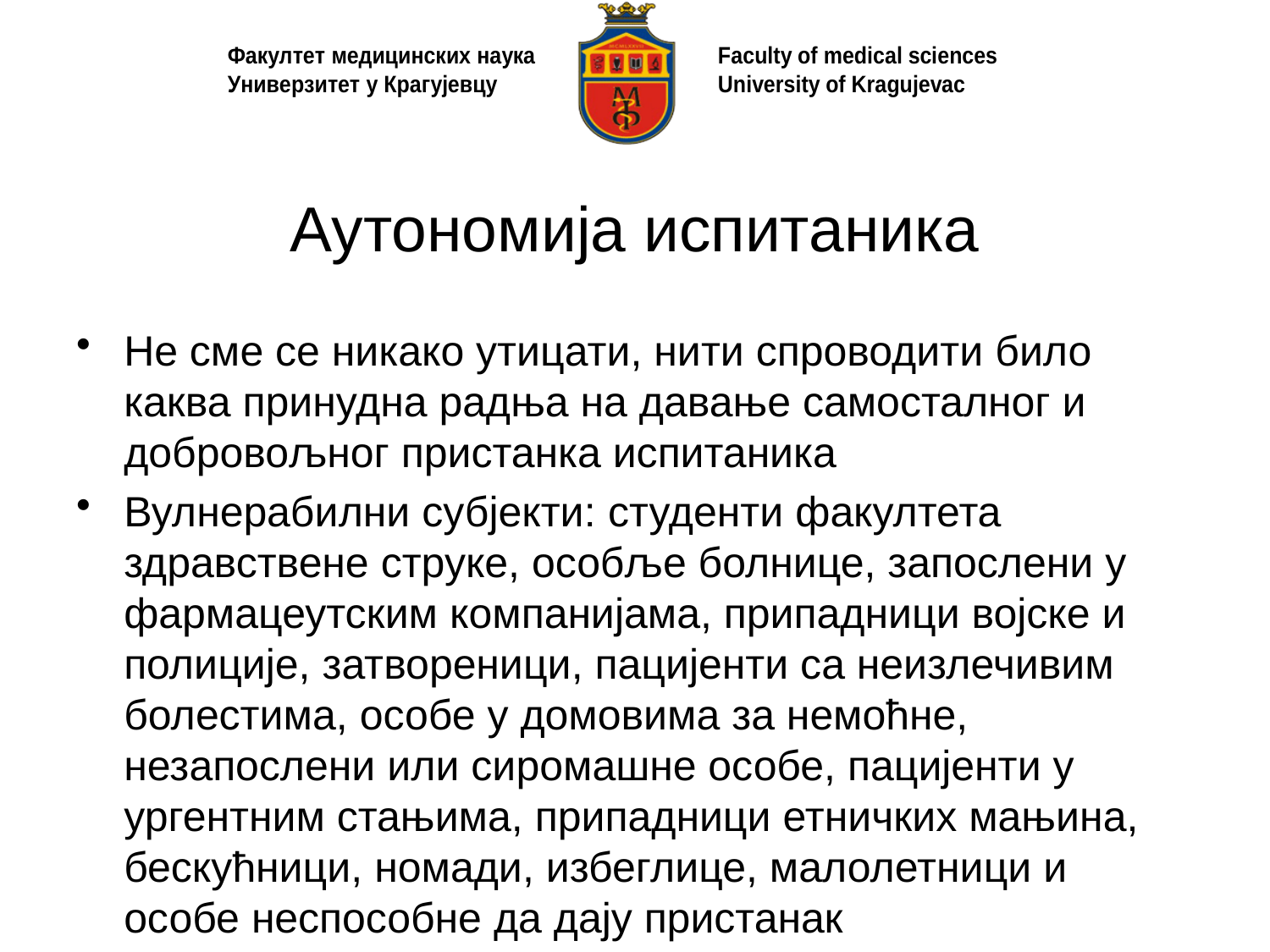

# Аутономија испитаника
Не сме се никако утицати, нити спроводити било каква принудна радња на давање самосталног и добровољног пристанка испитаника
Вулнерабилни субјекти: студенти факултета здравствене струке, особље болнице, запослени у фармацеутским компанијама, припадници војске и полиције, затвореници, пацијенти са неизлечивим болестима, особе у домовима за немоћне, незапослени или сиромашне особе, пацијенти у ургентним стањима, припадници етничких мањина, бескућници, номади, избеглице, малолетници и особе неспособне да дају пристанак